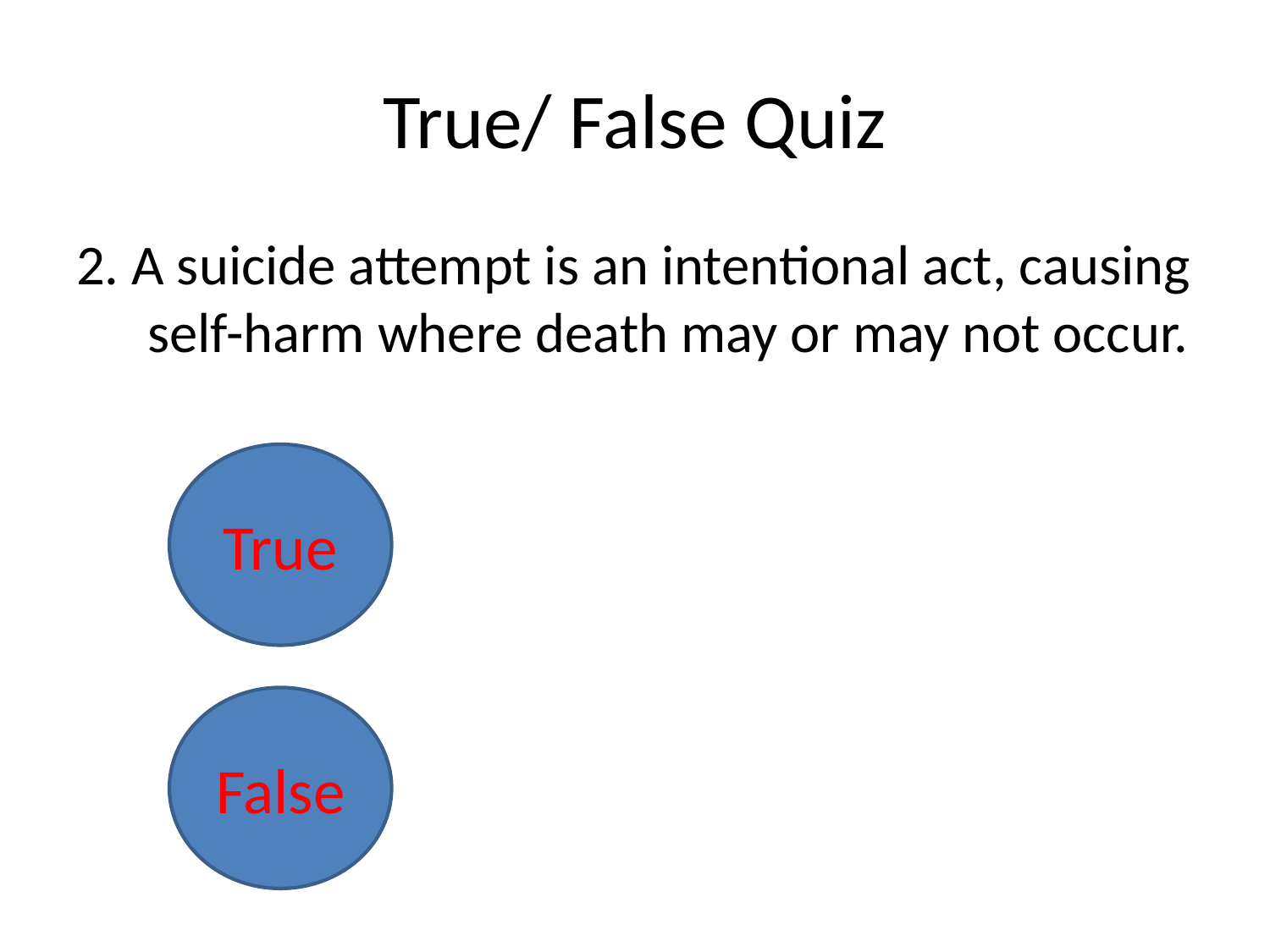

# True/ False Quiz
2. A suicide attempt is an intentional act, causing self-harm where death may or may not occur.

True
False